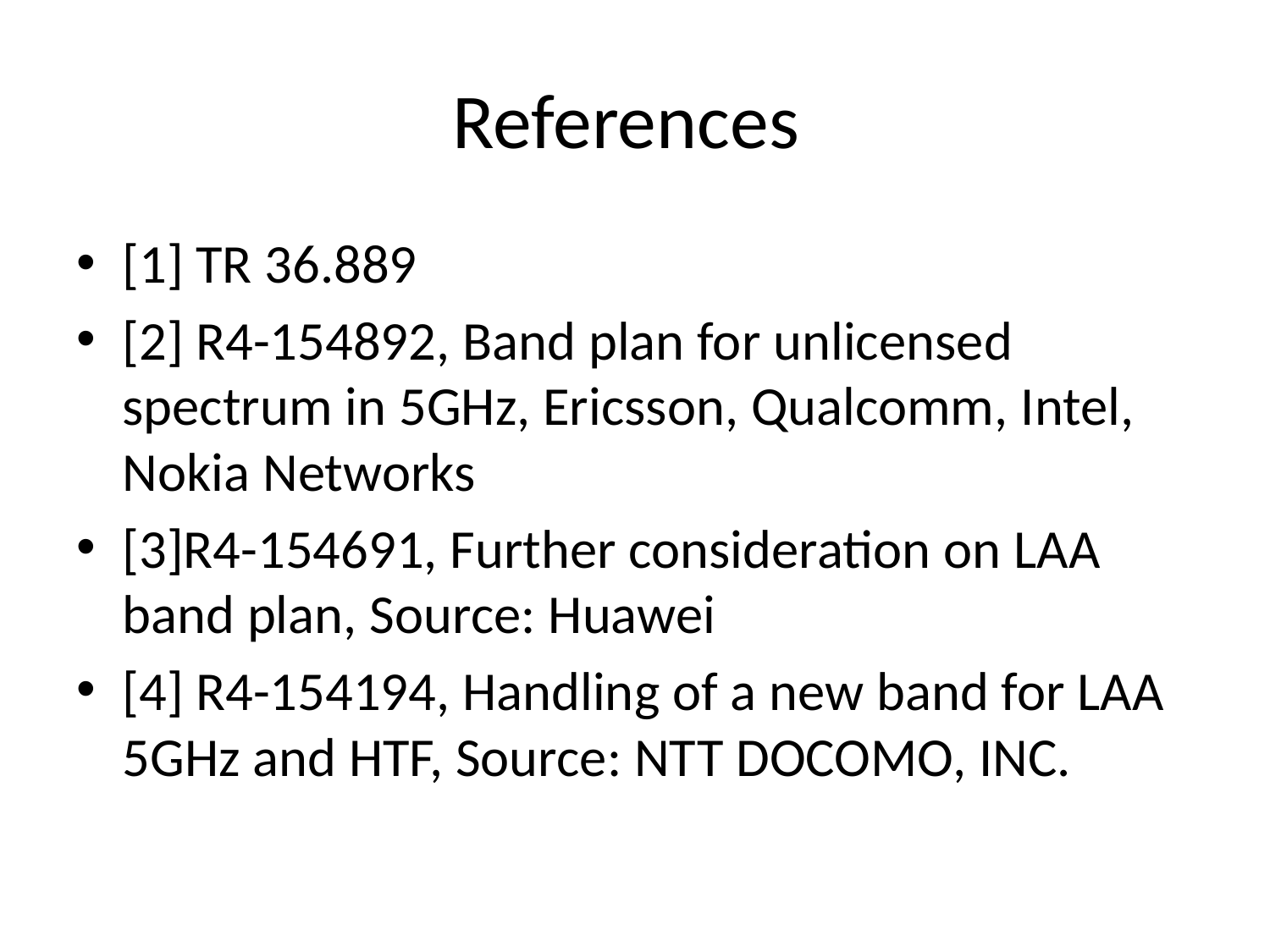

# References
[1] TR 36.889
[2] R4-154892, Band plan for unlicensed spectrum in 5GHz, Ericsson, Qualcomm, Intel, Nokia Networks
[3]R4-154691, Further consideration on LAA band plan, Source: Huawei
[4] R4-154194, Handling of a new band for LAA 5GHz and HTF, Source: NTT DOCOMO, INC.